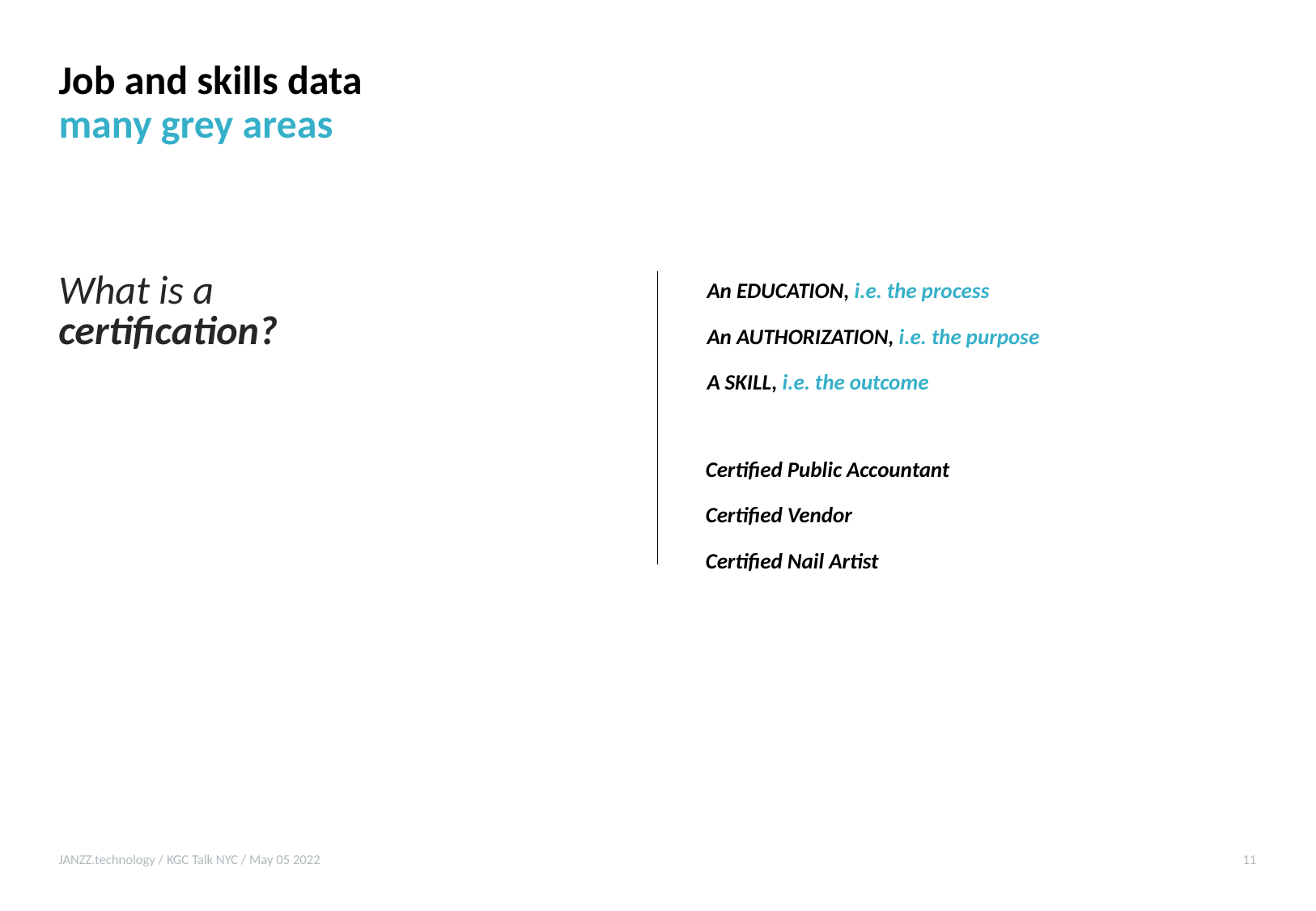

# Job and skills data many grey areas
What is a
certification?
An EDUCATION, i.e. the process
An AUTHORIZATION, i.e. the purpose
A SKILL, i.e. the outcome
Certified Public Accountant
Certified Vendor
Certified Nail Artist
JANZZ.technology / KGC Talk NYC / May 05 2022
11